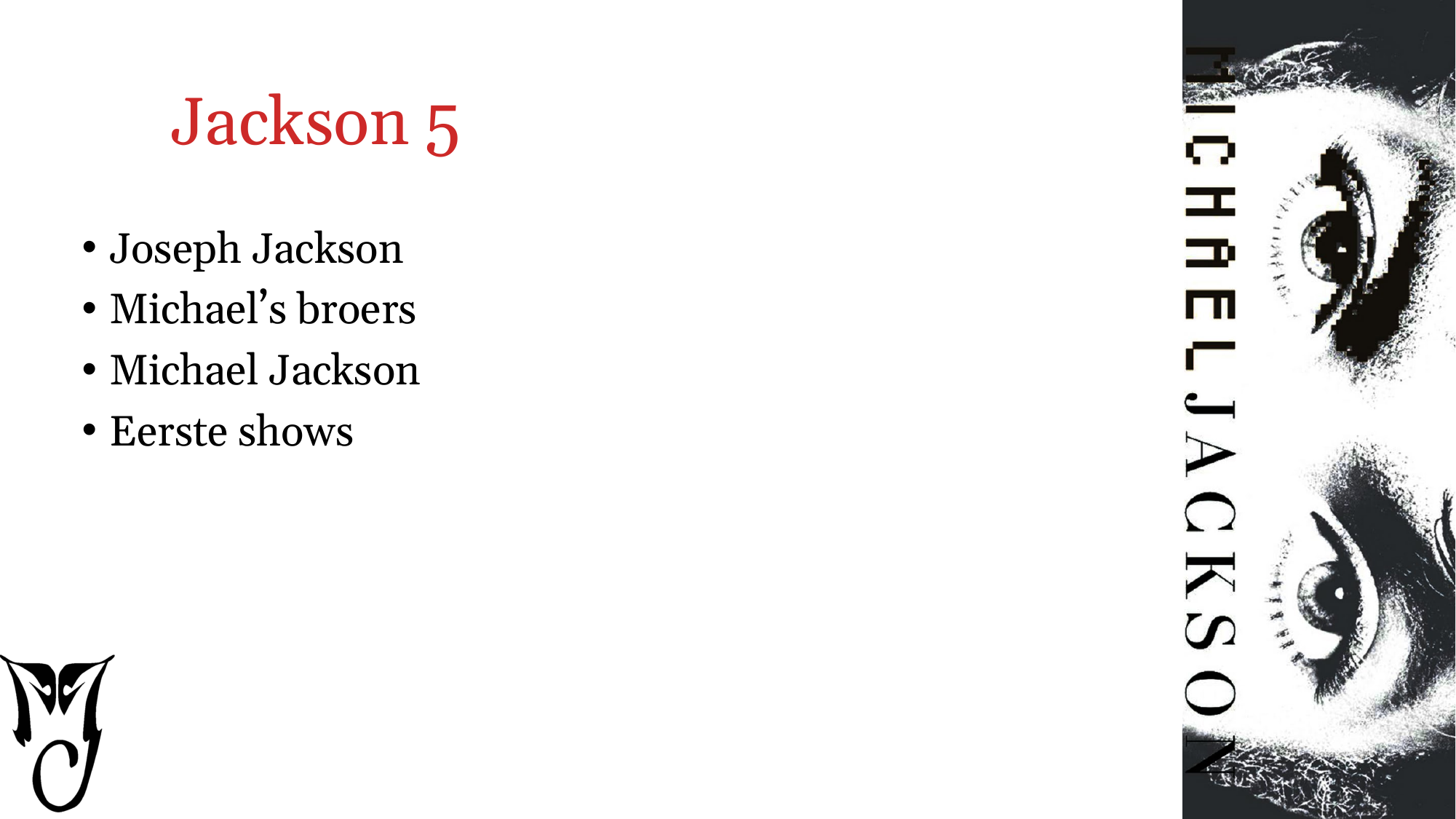

# Jackson 5
Joseph Jackson
Michael’s broers
Michael Jackson
Eerste shows